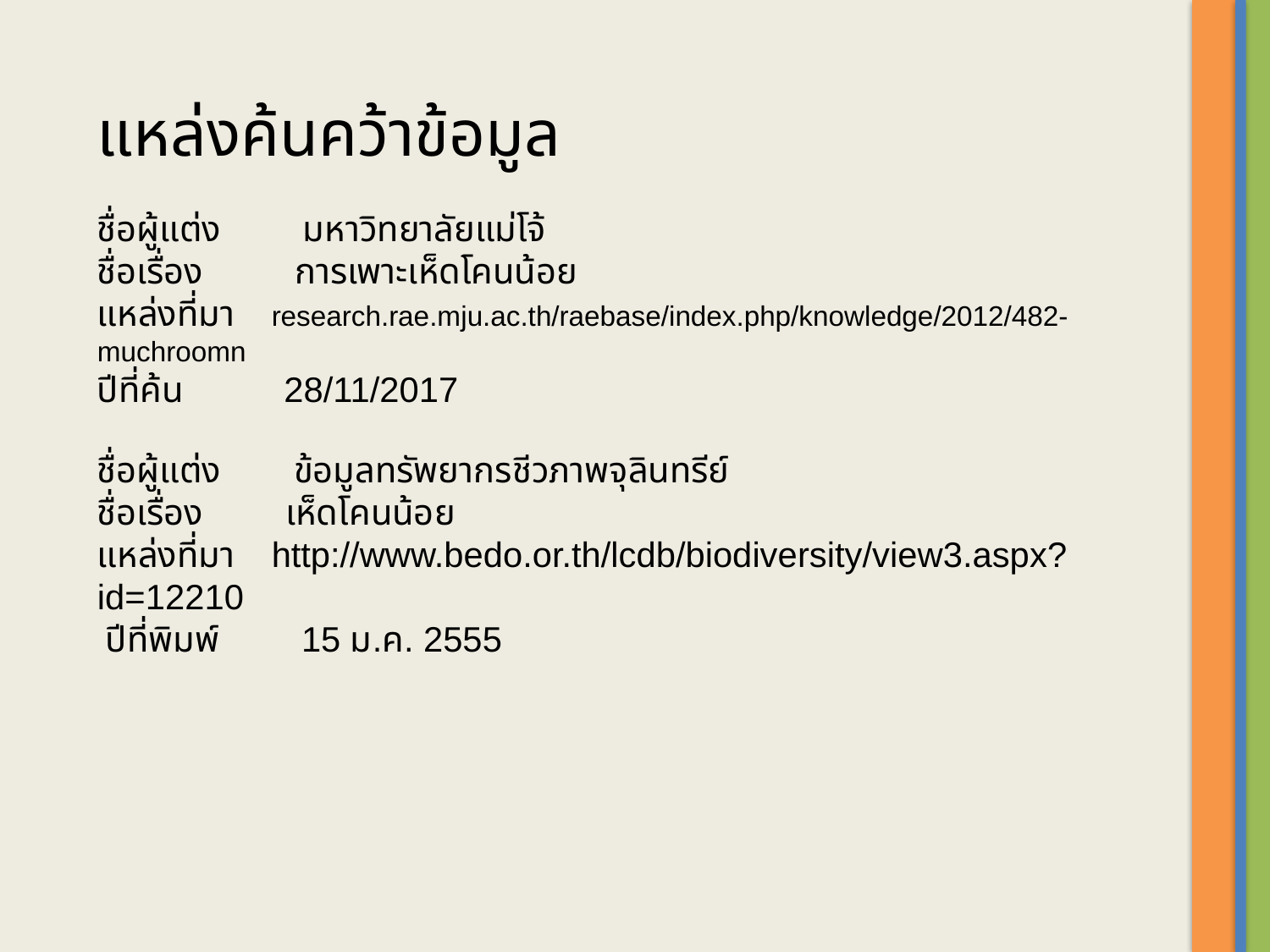

แหล่งค้นคว้าข้อมูล

ชื่อผู้แต่ง         มหาวิทยาลัยแม่โจ้
ชื่อเรื่อง          การเพาะเห็ดโคนน้อย
แหล่งที่มา    research.rae.mju.ac.th/raebase/index.php/knowledge/2012/482-muchroomn
ปีที่ค้น           28/11/2017

ชื่อผู้แต่ง        ข้อมูลทรัพยากรชีวภาพจุลินทรีย์
ชื่อเรื่อง         เห็ดโคนน้อย
แหล่งที่มา    http://www.bedo.or.th/lcdb/biodiversity/view3.aspx?id=12210
 ปีที่พิมพ์         15 ม.ค. 2555